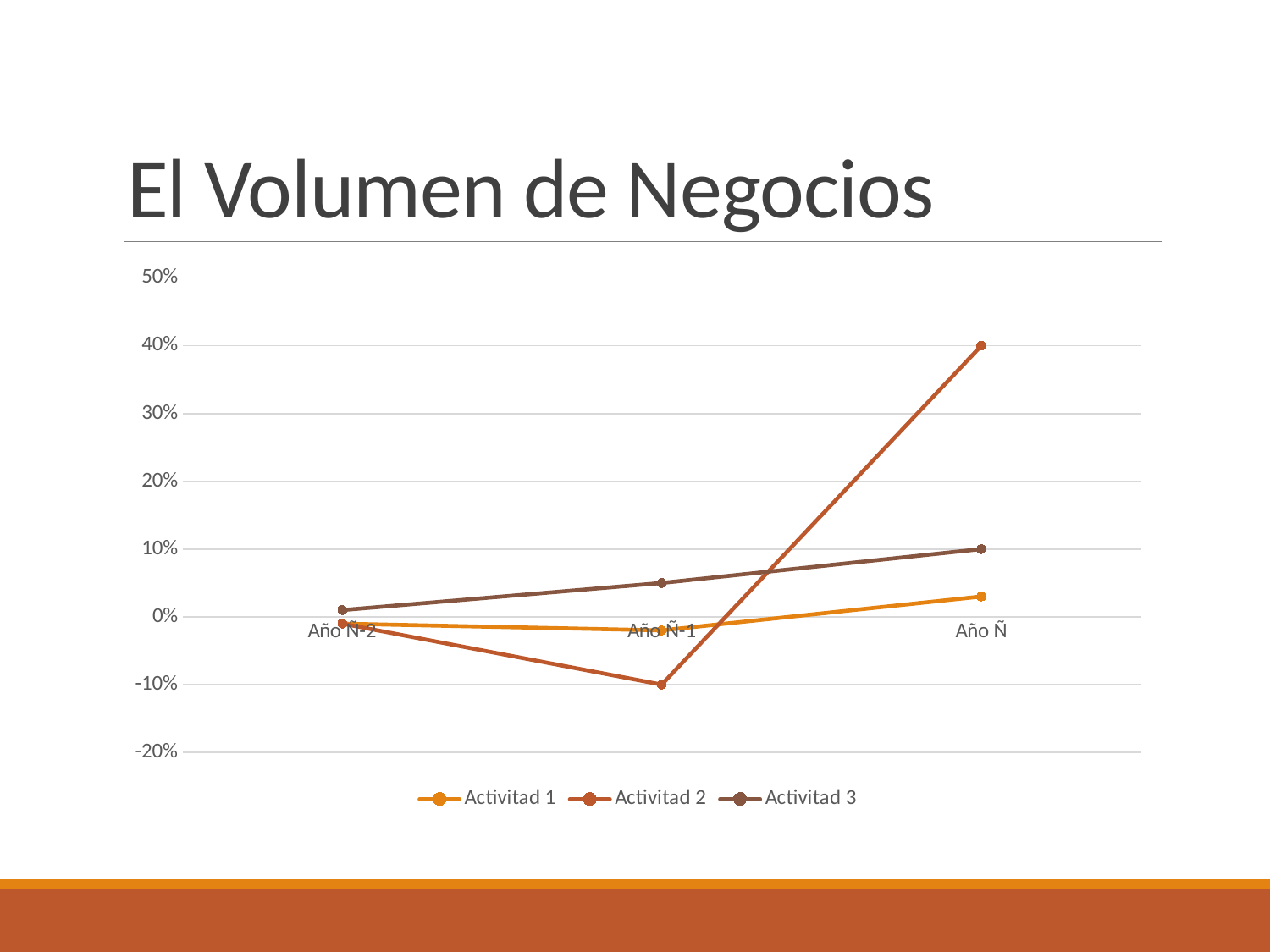

# El Volumen de Negocios

### Chart

| Category | Activitad 1 | Activitad 2 | Activitad 3 |
|---|---|---|---|
| Año Ñ-2 | -0.01 | -0.01 | 0.01 |
| Año Ñ-1 | -0.02 | -0.1 | 0.05 |
| Año Ñ | 0.03 | 0.4 | 0.1 |